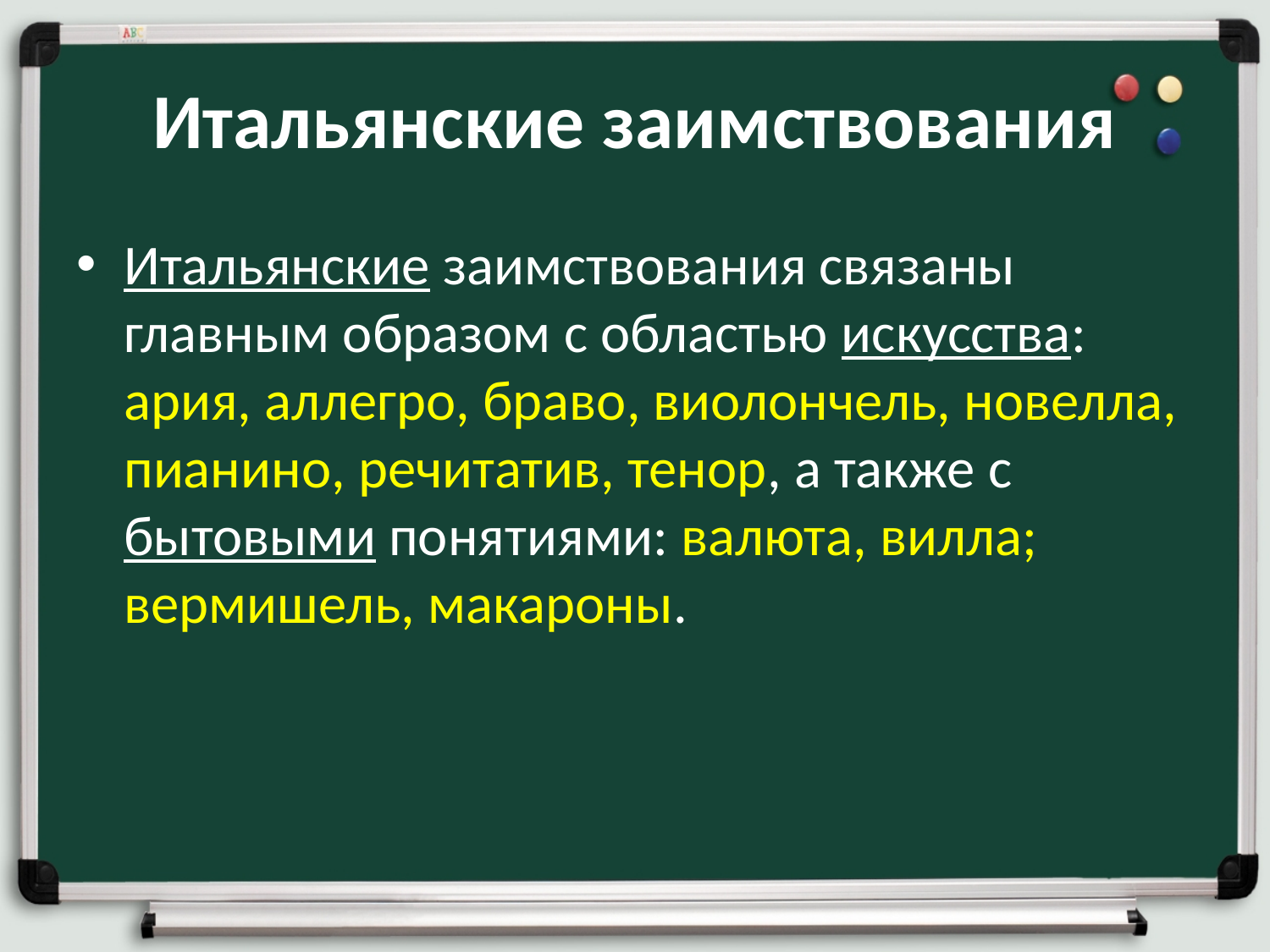

# Итальянские заимствования
Итальянские заимствования связаны главным образом с областью искусства: ария, аллегро, браво, виолончель, новелла, пианино, речитатив, тенор, а также с бытовыми понятиями: валюта, вилла; вермишель, макароны.